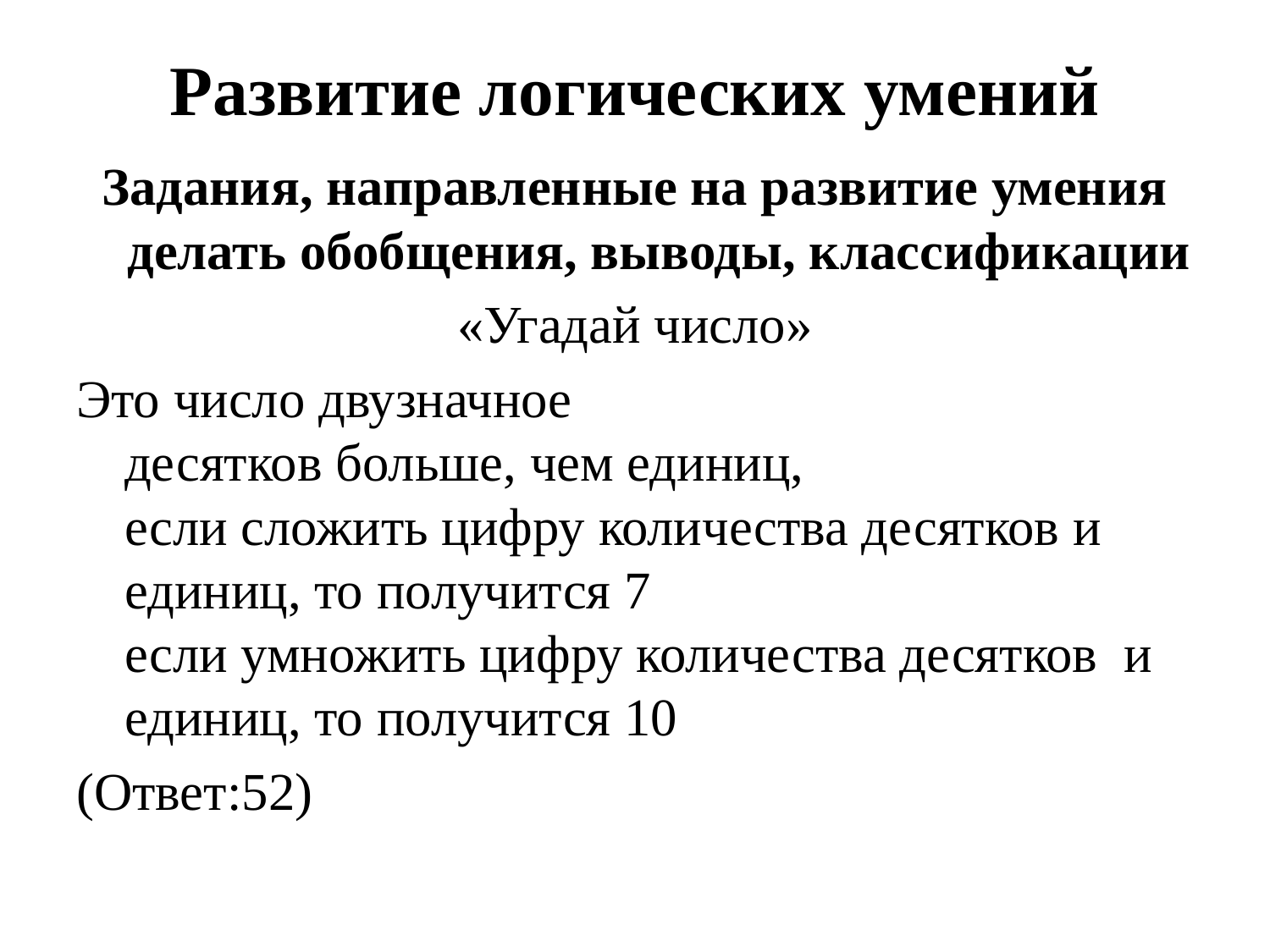

# Развитие логических умений
Задания, направленные на развитие умения
делать обобщения, выводы, классификации
«Угадай число»
Это число двузначное
десятков больше, чем единиц,
если сложить цифру количества десятков и единиц, то получится 7
если умножить цифру количества десятков  и единиц, то получится 10
(Ответ:52)